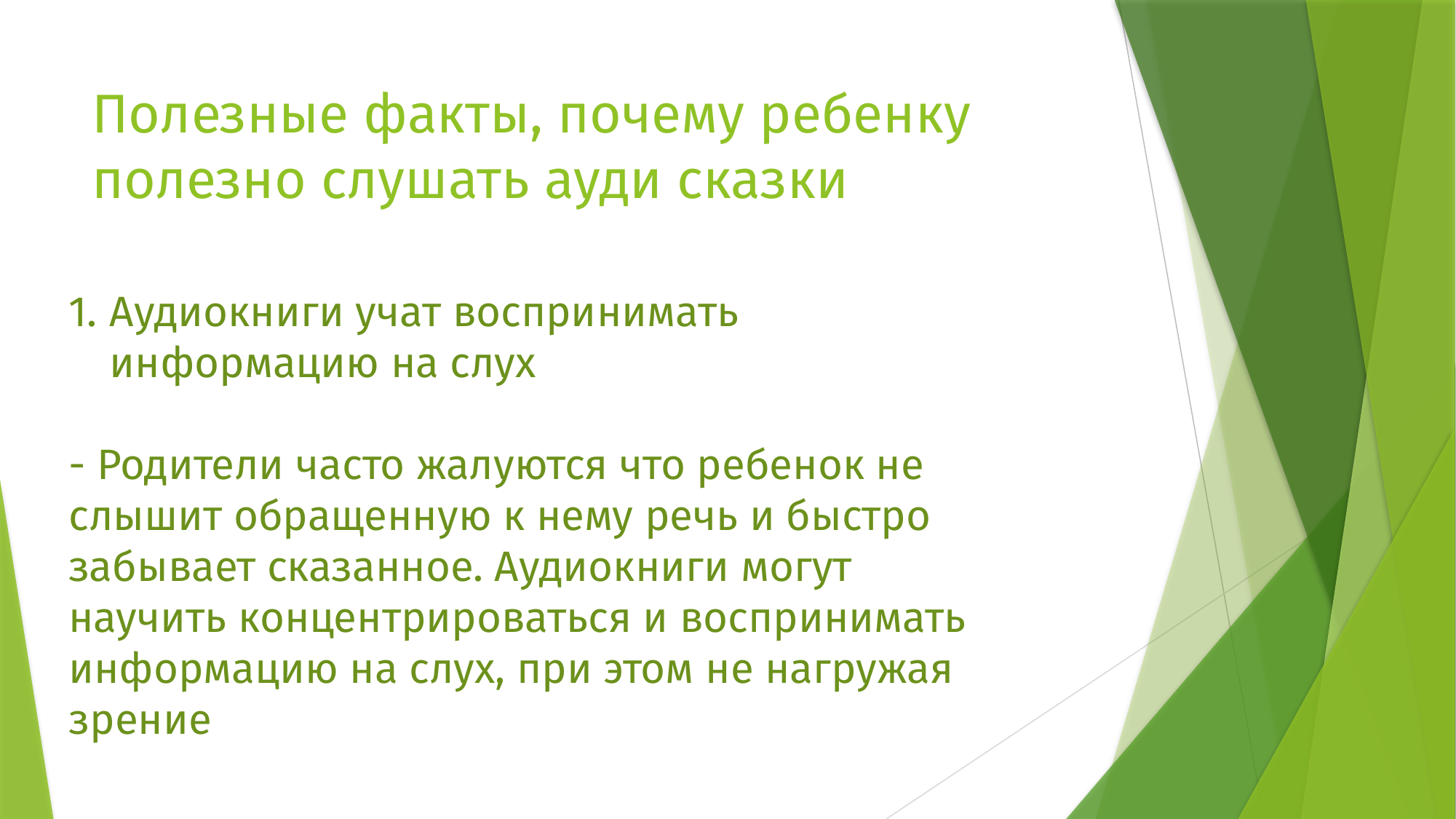

# Полезные факты, почему ребенку полезно слушать ауди сказки
Аудиокниги учат воспринимать информацию на слух

- Родители часто жалуются что ребенок не слышит обращенную к нему речь и быстро забывает сказанное. Аудиокниги могут научить концентрироваться и воспринимать информацию на слух, при этом не нагружая зрение